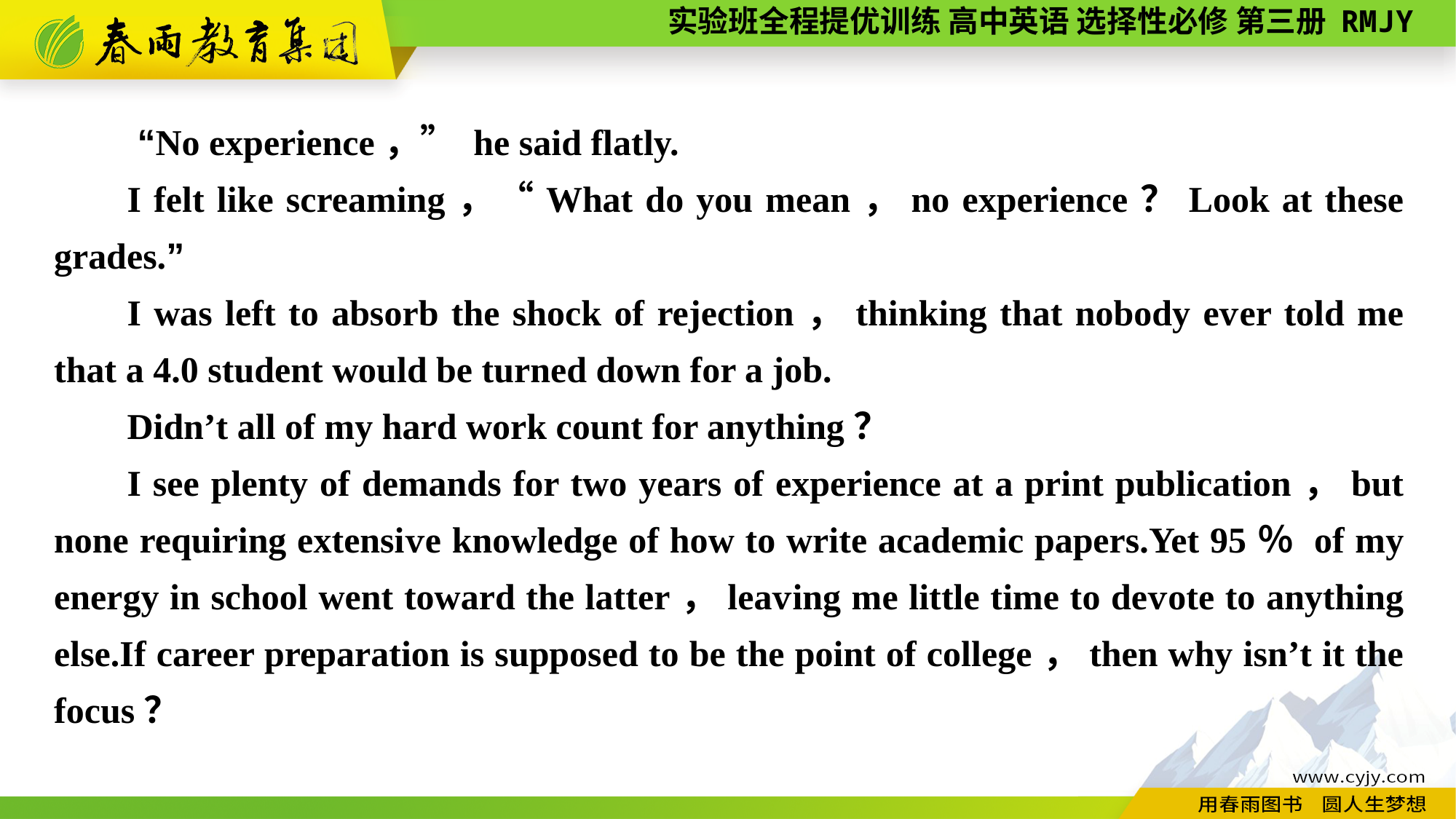

“No experience，” he said flatly.
I felt like screaming，“What do you mean，no experience？Look at these grades.”
I was left to absorb the shock of rejection，thinking that nobody ever told me that a 4.0 student would be turned down for a job.
Didn’t all of my hard work count for anything？
I see plenty of demands for two years of experience at a print publication，but none requiring extensive knowledge of how to write academic papers.Yet 95％ of my energy in school went toward the latter，leaving me little time to devote to anything else.If career preparation is supposed to be the point of college，then why isn’t it the focus？